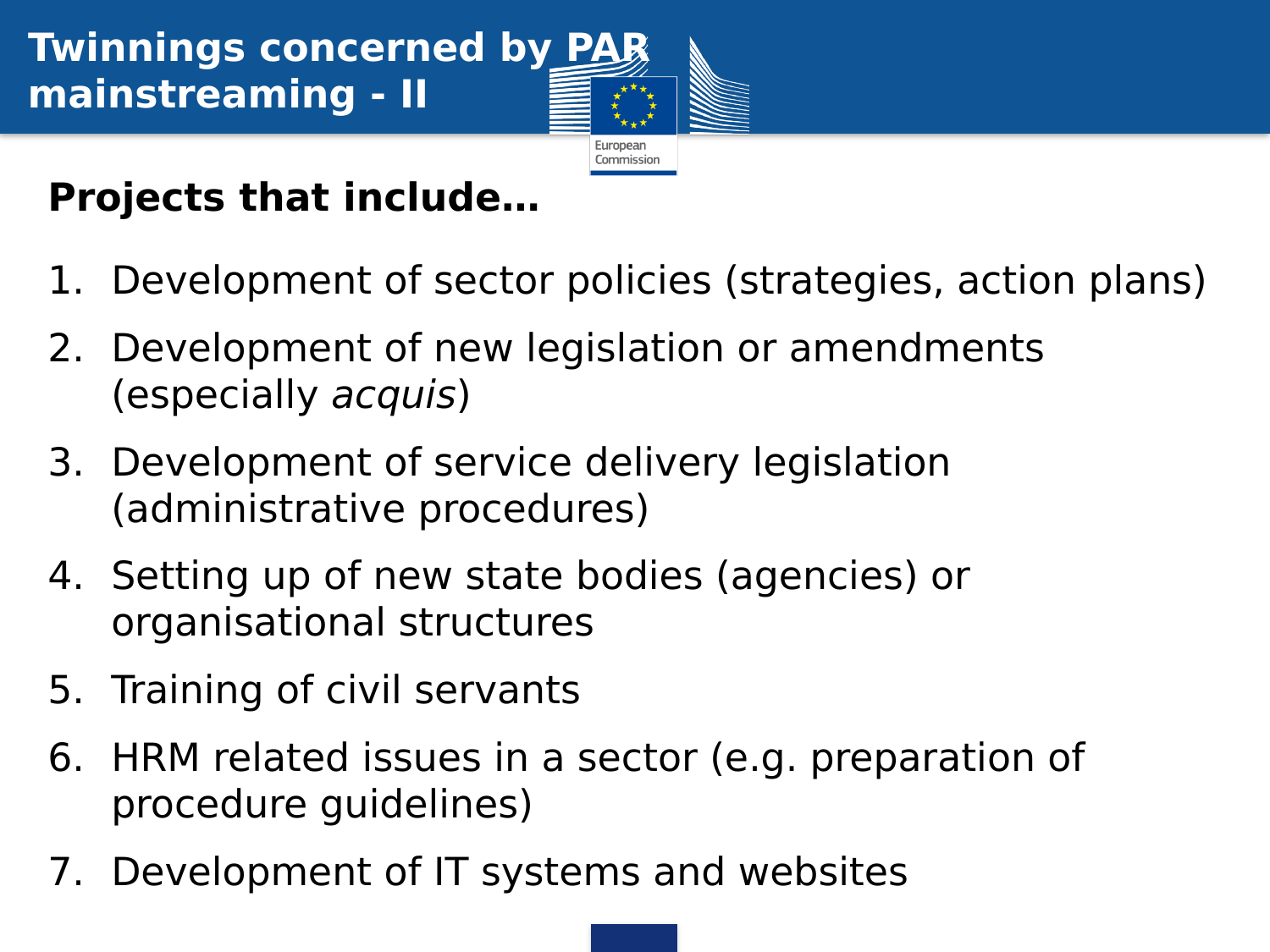

# Twinnings concerned by PAR mainstreaming - II
Projects that include…

Development of sector policies (strategies, action plans)
Development of new legislation or amendments (especially acquis)
Development of service delivery legislation (administrative procedures)
Setting up of new state bodies (agencies) or organisational structures
Training of civil servants
HRM related issues in a sector (e.g. preparation of procedure guidelines)
Development of IT systems and websites